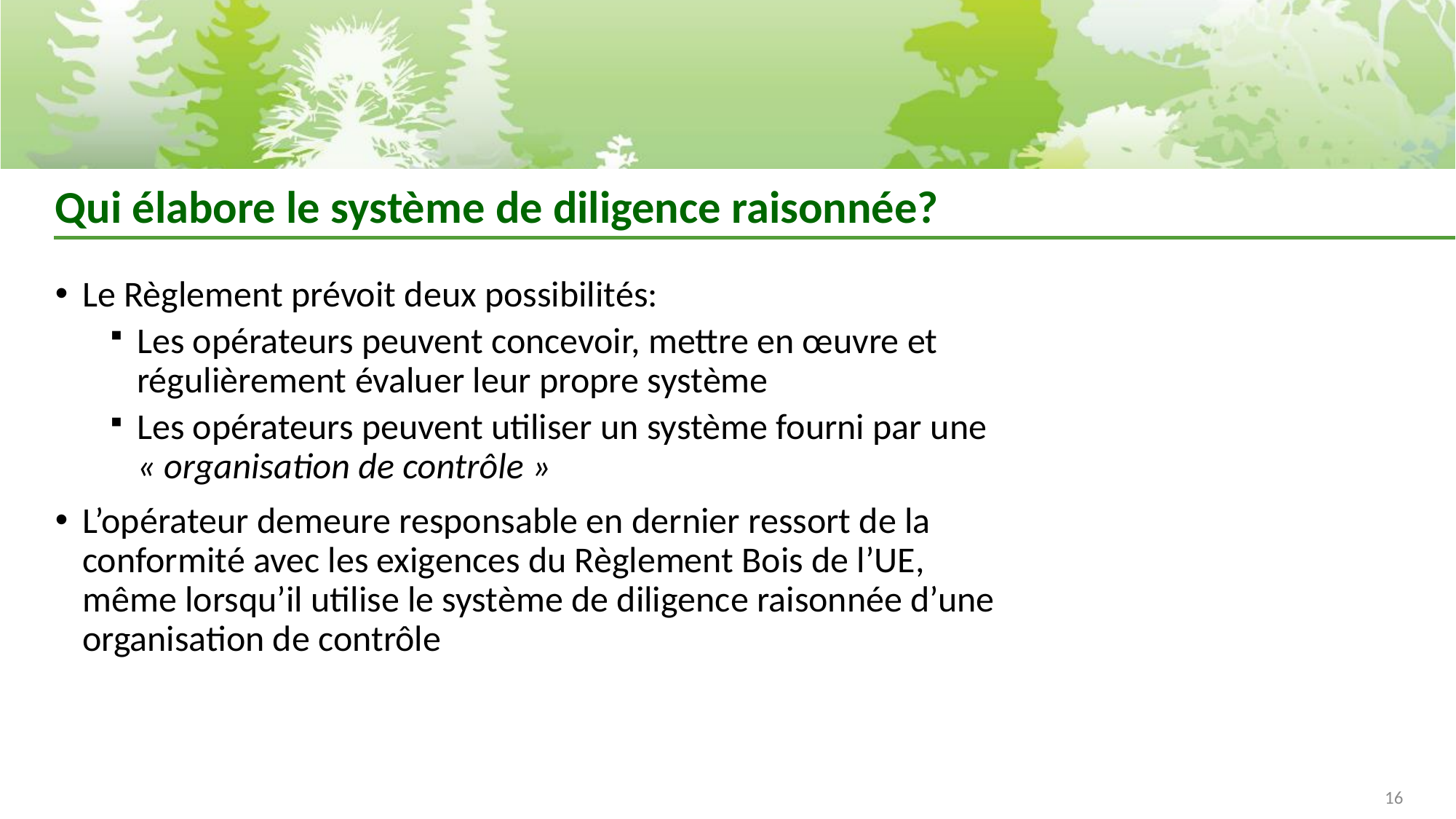

# Qui élabore le système de diligence raisonnée?
Le Règlement prévoit deux possibilités:
Les opérateurs peuvent concevoir, mettre en œuvre et régulièrement évaluer leur propre système
Les opérateurs peuvent utiliser un système fourni par une « organisation de contrôle »
L’opérateur demeure responsable en dernier ressort de la conformité avec les exigences du Règlement Bois de l’UE, même lorsqu’il utilise le système de diligence raisonnée d’une organisation de contrôle
16